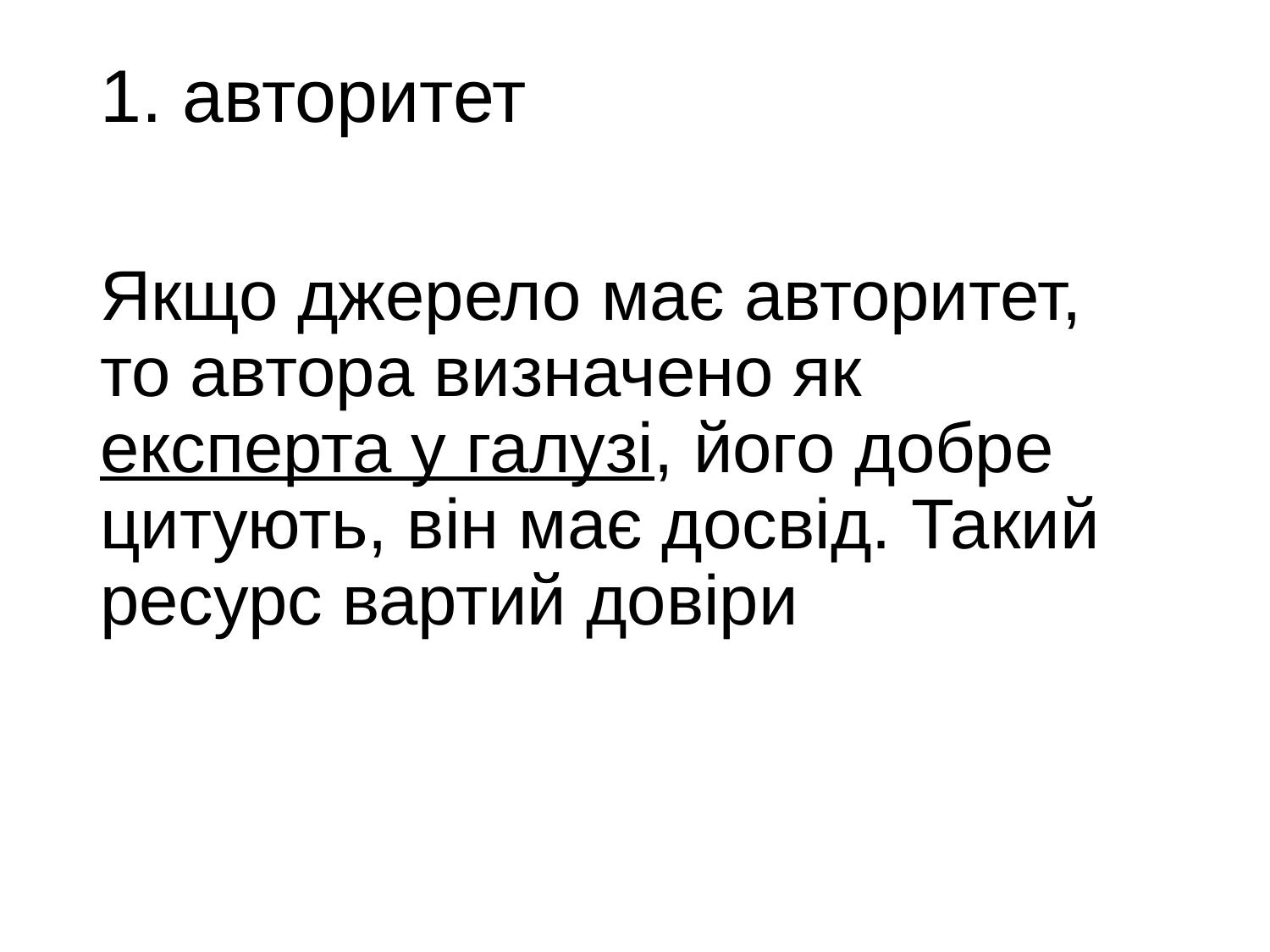

# 1. авторитет
Якщо джерело має авторитет, то автора визначено як експерта у галузі, його добре цитують, він має досвід. Такий ресурс вартий довіри